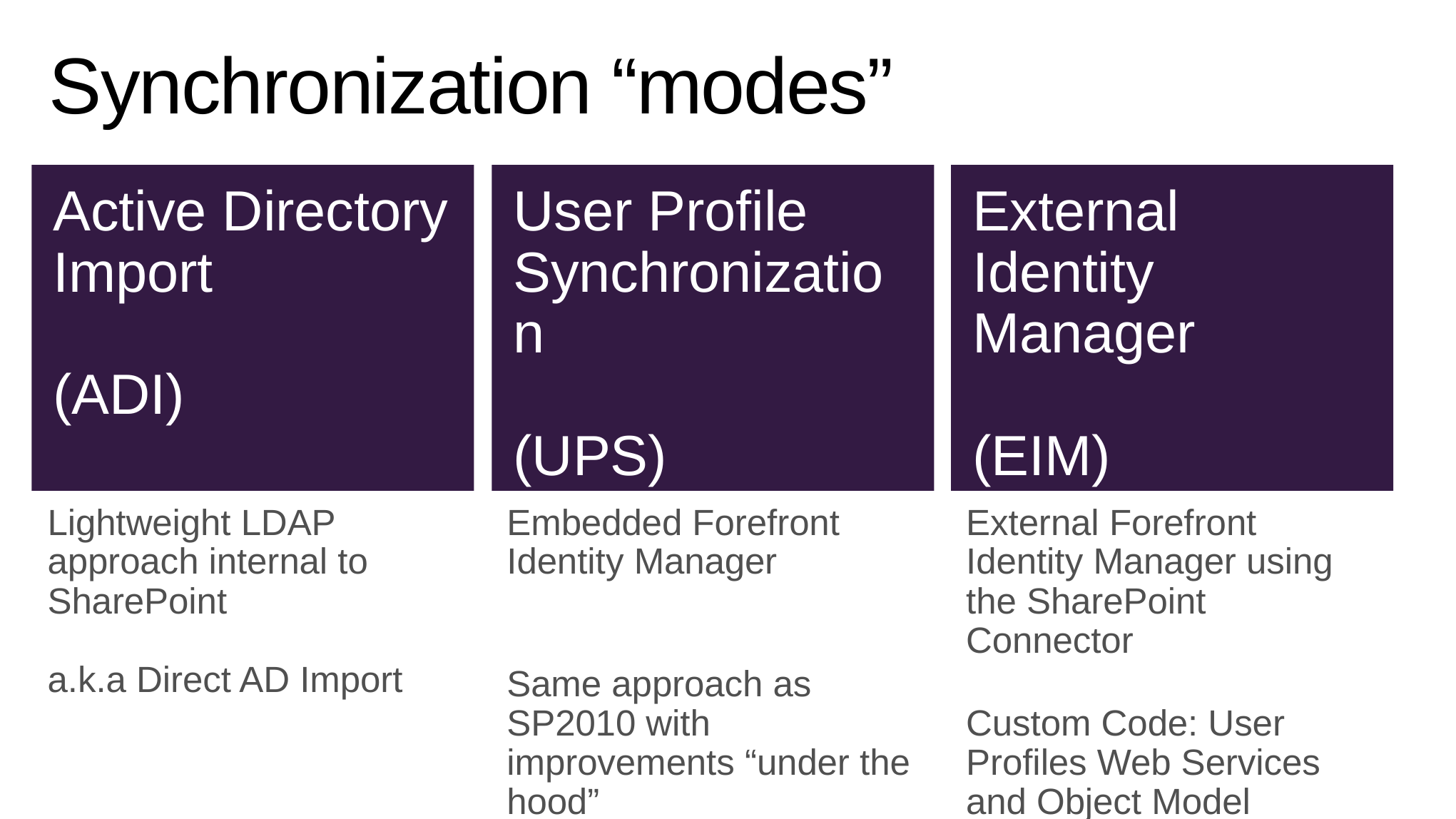

# Synchronization “modes”
Active Directory Import

(ADI)
User Profile Synchronization

(UPS)
External Identity Manager

(EIM)
Lightweight LDAP
approach internal to SharePoint

a.k.a Direct AD Import
Embedded Forefront Identity Manager

Same approach as SP2010 with improvements “under the hood”
External Forefront Identity Manager using the SharePoint Connector
Custom Code: User Profiles Web Services and Object Model